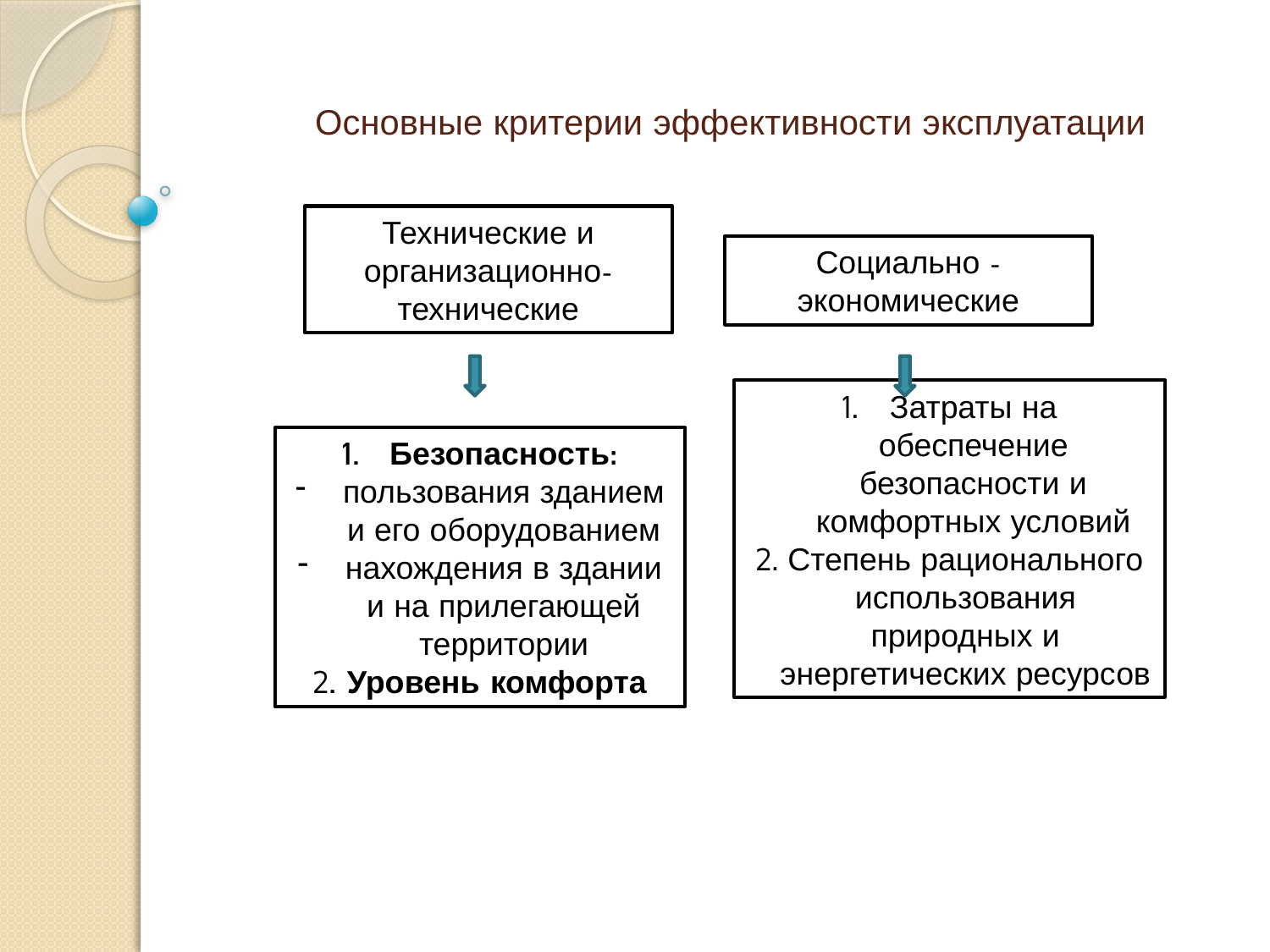

# Основные критерии эффективности эксплуатации
Технические и организационно-технические
Социально -экономические

Затраты на обеспечение безопасности и комфортных условий
Степень рационального использования природных и энергетических ресурсов
Безопасность:
пользования зданием и его оборудованием
нахождения в здании и на прилегающей территории
2. Уровень комфорта